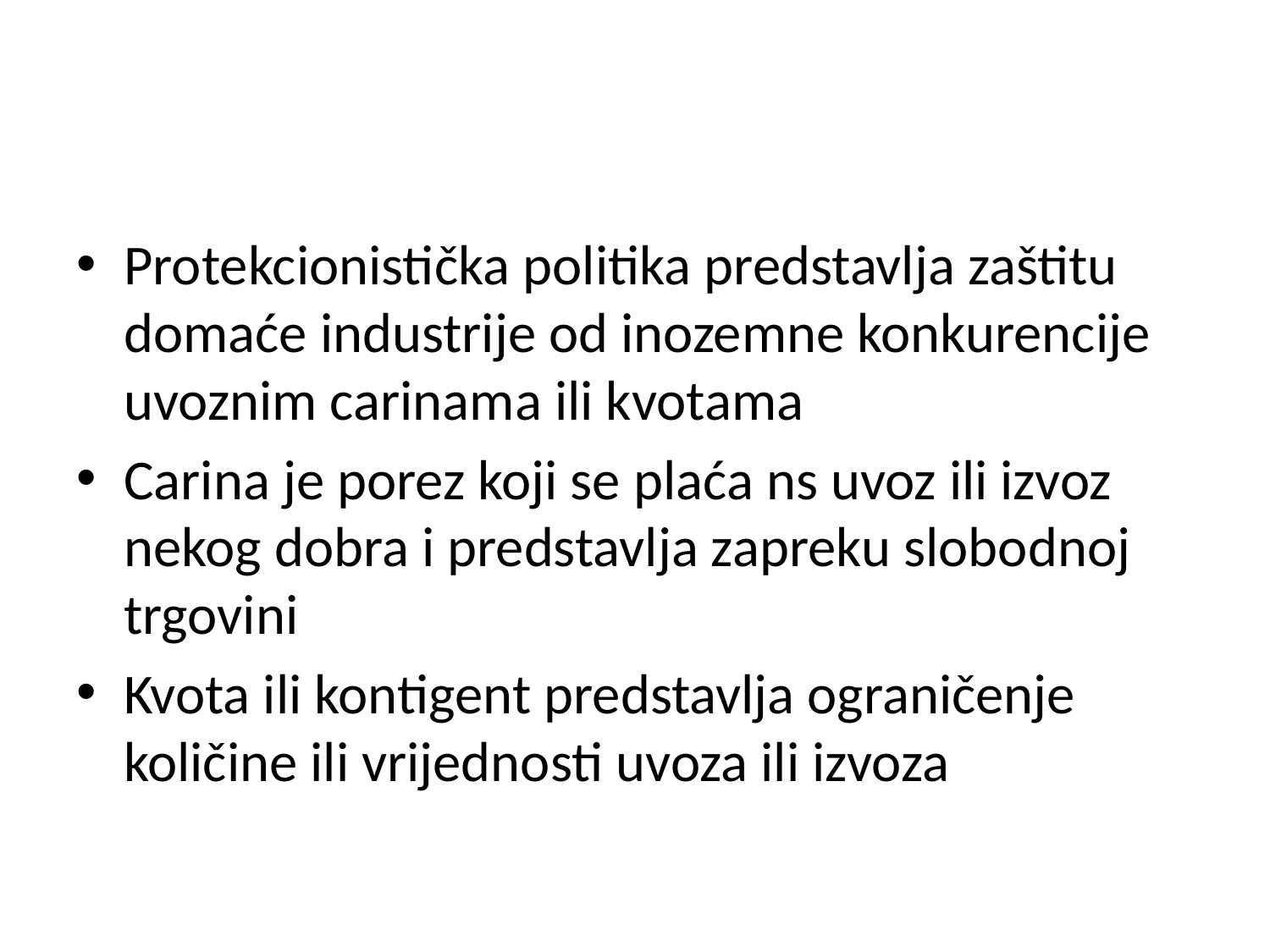

Protekcionistička politika predstavlja zaštitu domaće industrije od inozemne konkurencije uvoznim carinama ili kvotama
Carina je porez koji se plaća ns uvoz ili izvoz nekog dobra i predstavlja zapreku slobodnoj trgovini
Kvota ili kontigent predstavlja ograničenje količine ili vrijednosti uvoza ili izvoza